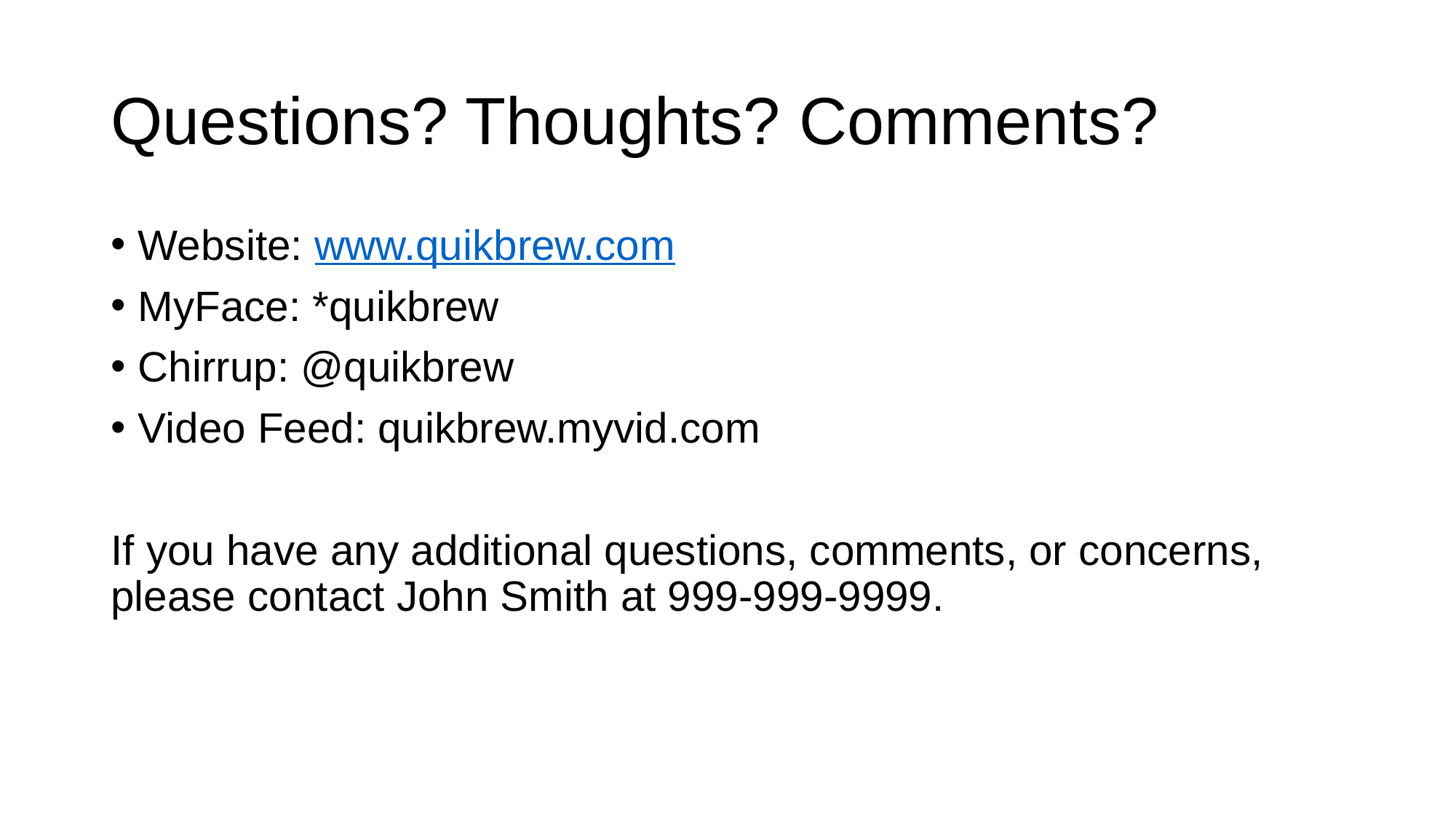

# Questions? Thoughts? Comments?
Website: www.quikbrew.com
MyFace: *quikbrew
Chirrup: @quikbrew
Video Feed: quikbrew.myvid.com

If you have any additional questions, comments, or concerns, please contact John Smith at 999-999-9999.